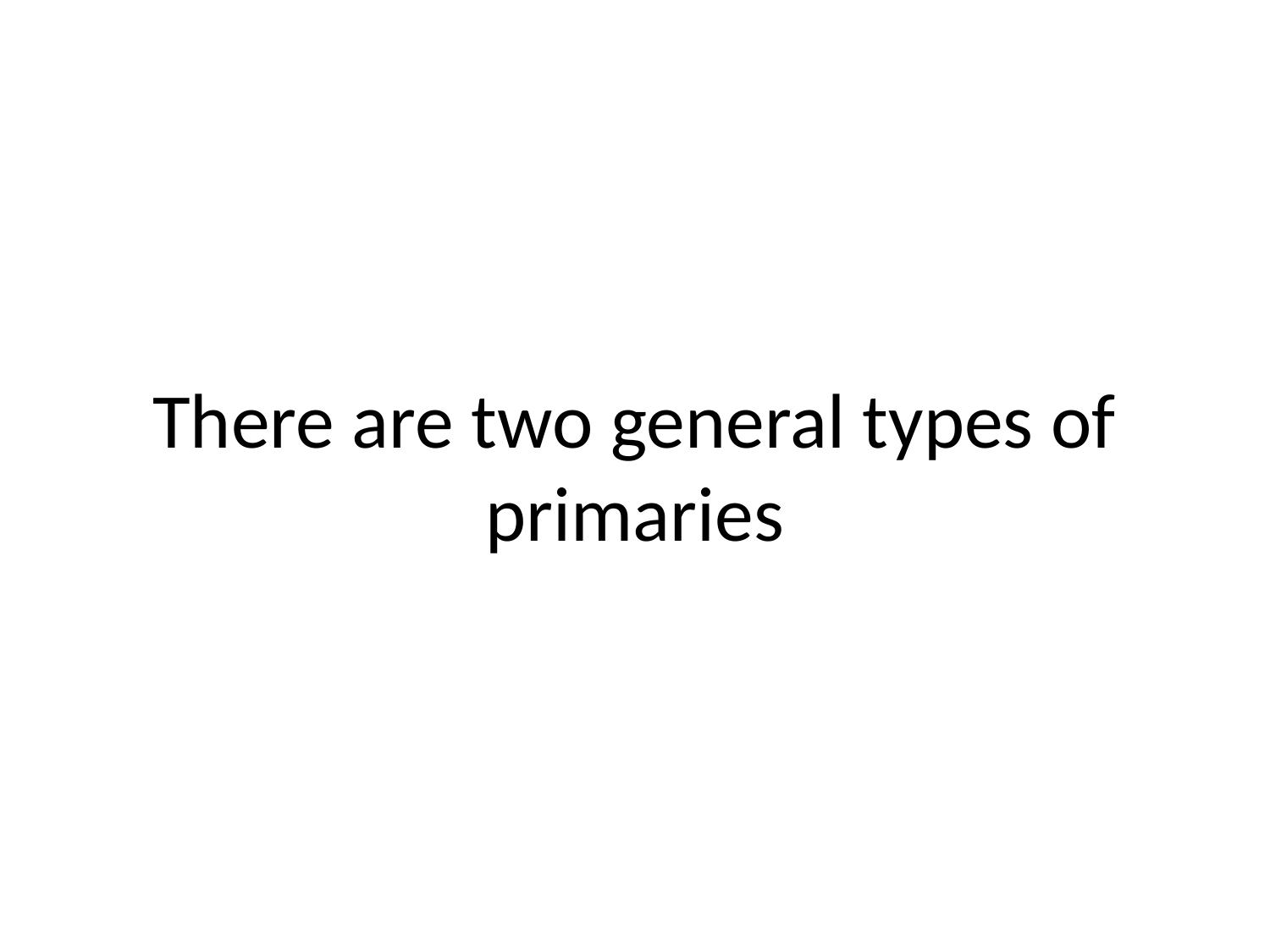

# There are two general types of primaries